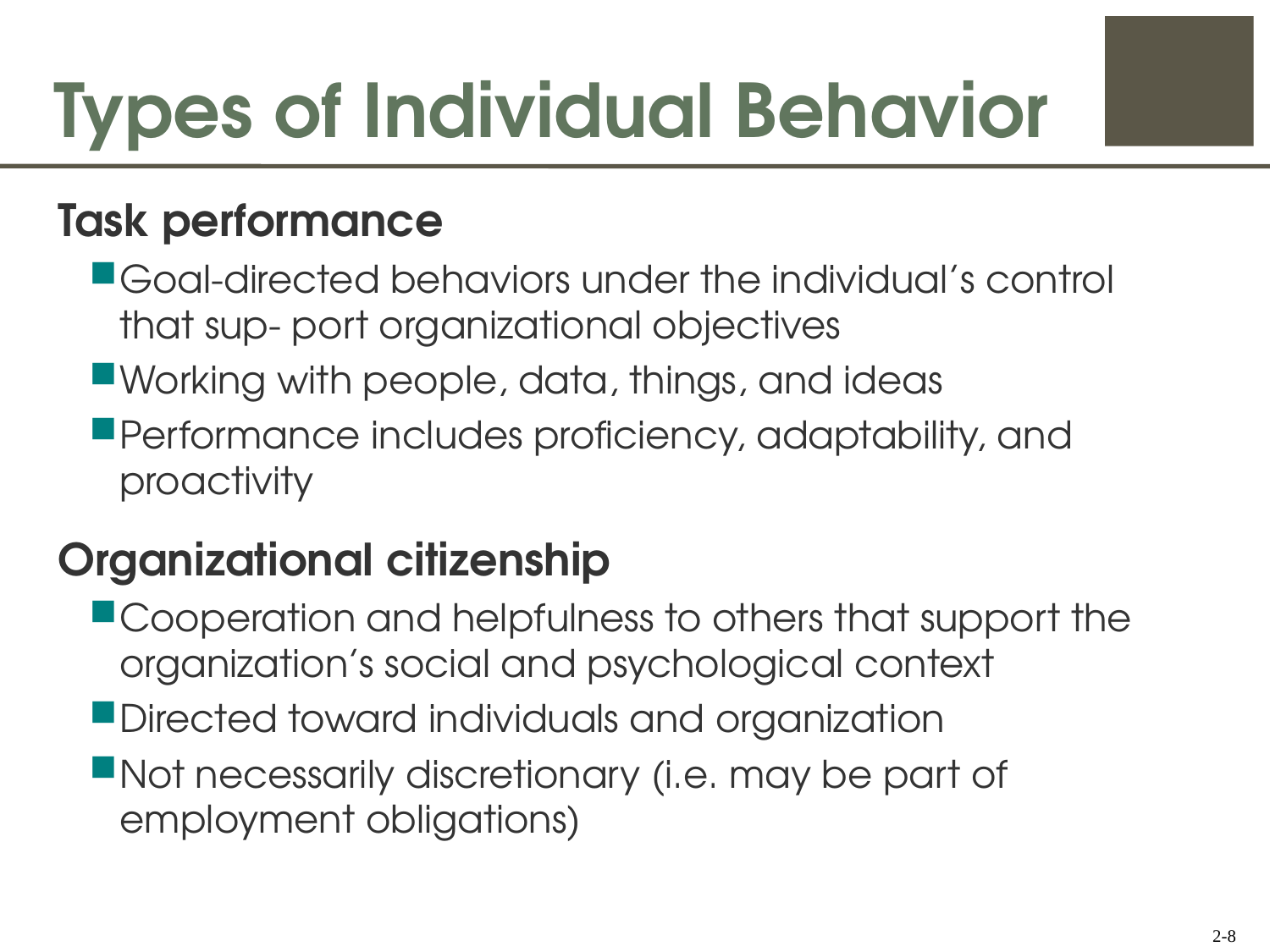

# Types of Individual Behavior
Task performance
Goal-directed behaviors under the individual’s control that sup- port organizational objectives
Working with people, data, things, and ideas
Performance includes proficiency, adaptability, and proactivity
Organizational citizenship
Cooperation and helpfulness to others that support the organization’s social and psychological context
Directed toward individuals and organization
Not necessarily discretionary (i.e. may be part of employment obligations)